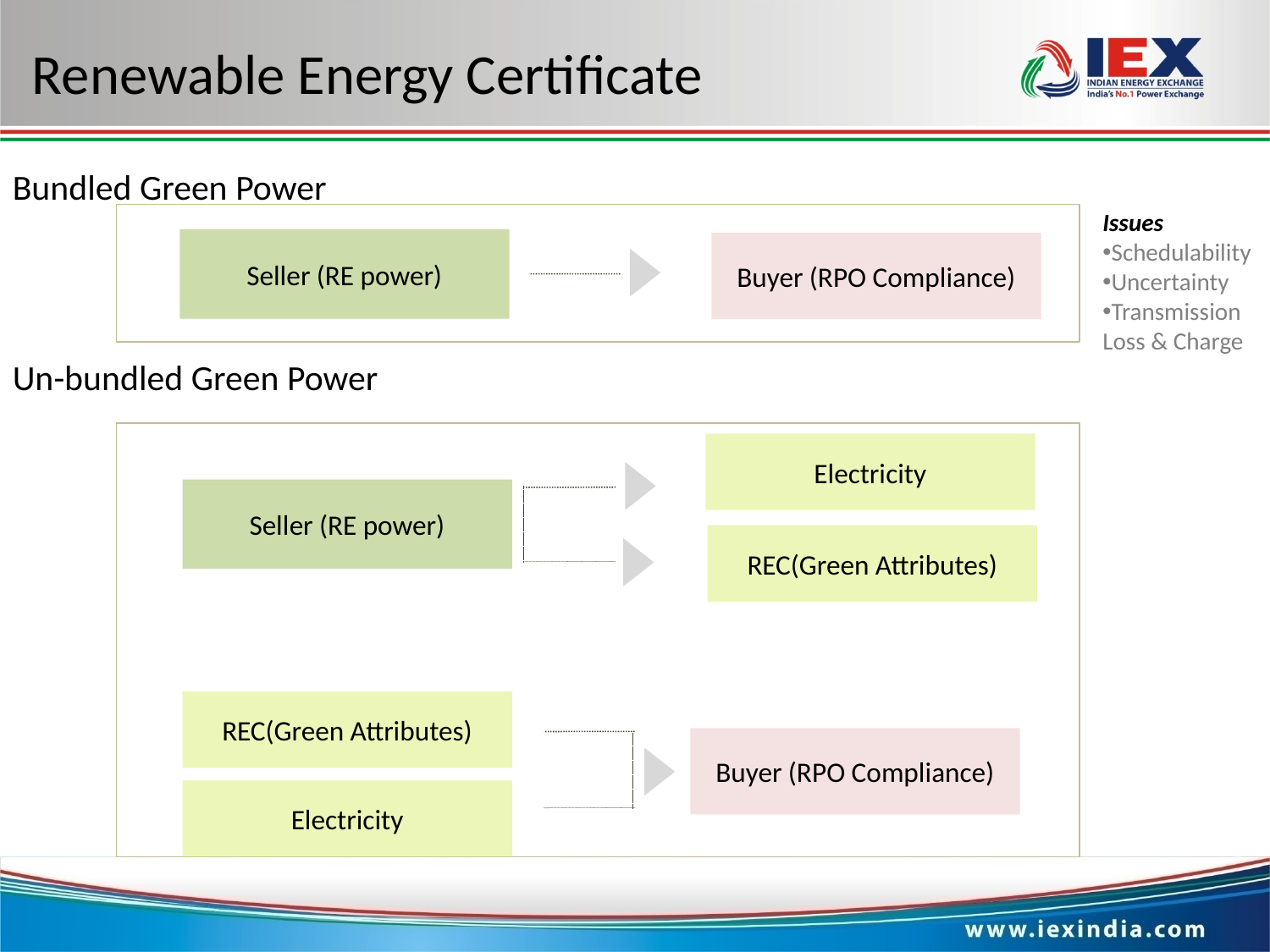

# Renewable Energy Certificate
Bundled Green Power

Seller (RE power)
Buyer (RPO Compliance)

Un-bundled Green Power

Electricity

Seller (RE power)
REC(Green Attributes)

REC(Green Attributes)
Buyer (RPO Compliance)

Electricity
Issues
Schedulability
Uncertainty
Transmission Loss & Charge